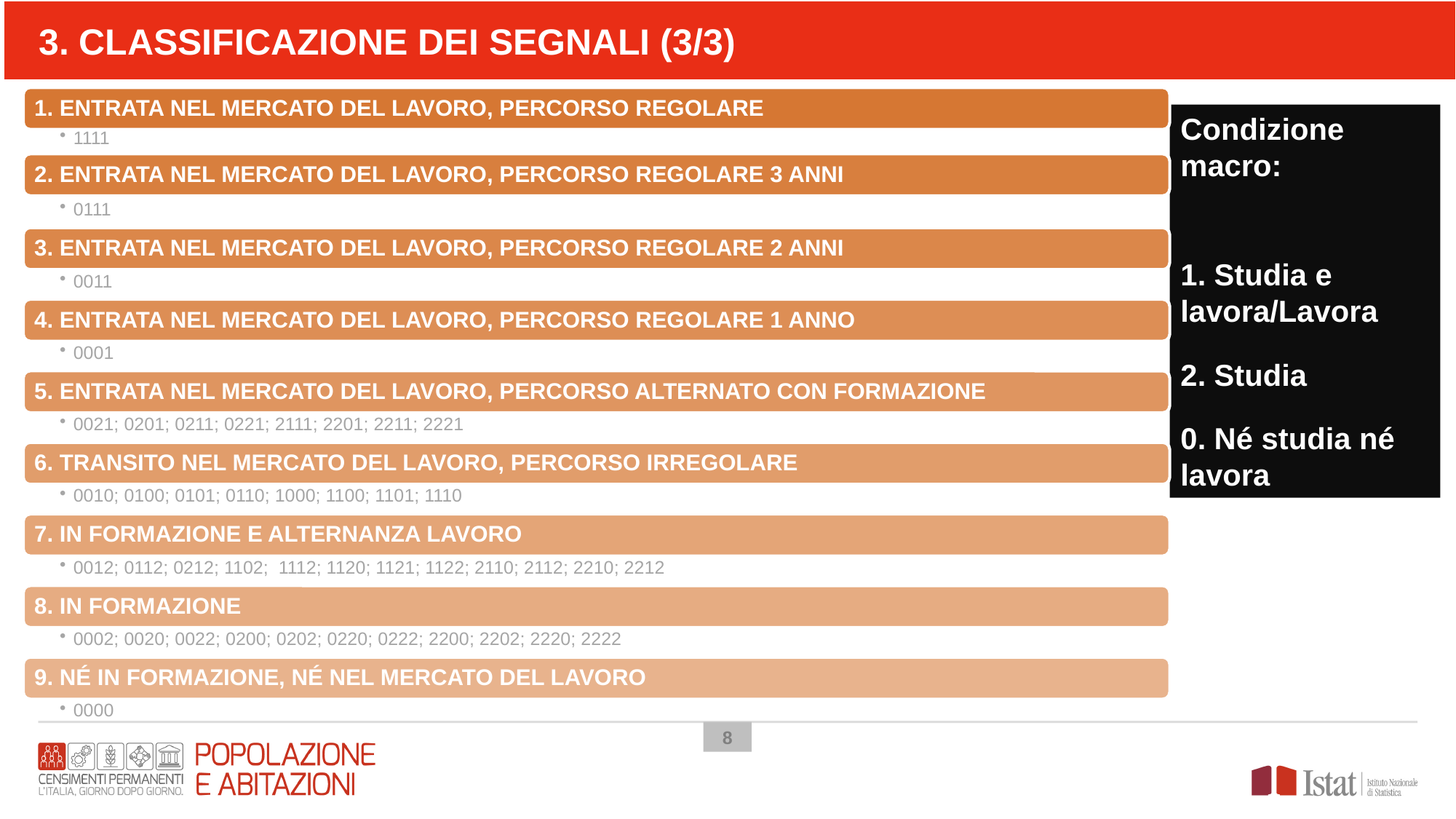

3. CLASSIFICAZIONE DEI SEGNALI (3/3)
1. Entrata nel mercato del lavoro, percorso regolare
1111
2. Entrata nel mercato del lavoro, percorso regolare 3 anni
0111
3. Entrata nel mercato del lavoro, percorso regolare 2 anni
0011
4. Entrata nel mercato del lavoro, percorso regolare 1 anno
0001
5. Entrata nel mercato del lavoro, percorso alternato con formazione
0021; 0201; 0211; 0221; 2111; 2201; 2211; 2221
6. Transito nel mercato del lavoro, percorso irregolare
0010; 0100; 0101; 0110; 1000; 1100; 1101; 1110
7. In formazione e alternanza lavoro
0012; 0112; 0212; 1102;  1112; 1120; 1121; 1122; 2110; 2112; 2210; 2212
8. In formazione
0002; 0020; 0022; 0200; 0202; 0220; 0222; 2200; 2202; 2220; 2222
9. Né in formazione, né nel mercato del lavoro
0000
Condizione macro:

1. Studia e lavora/Lavora
2. Studia
0. Né studia né lavora
8